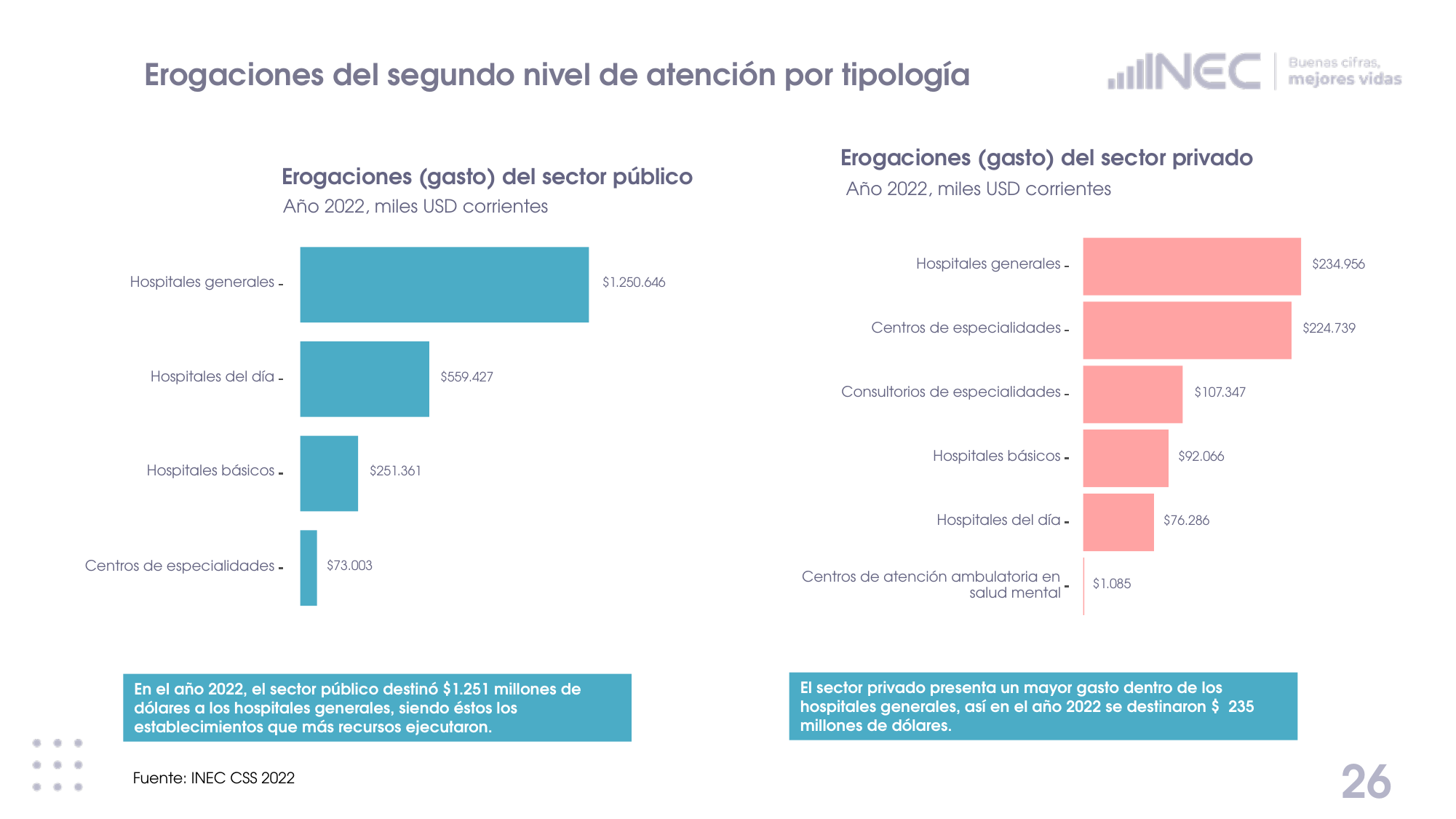

# Erogaciones del segundo nivel de atención por tipología

Erogaciones (gasto) del sector privado

Año 2022, miles USD corrientes

Hospitales generales
$234.956

Centros de especialidades
$224.739

Consultorios de especialidades
$107.347

Hospitales básicos
$92.066

Hospitales del día
$76.286

Centros de atención ambulatoria en
$1.085

salud mental

Erogaciones (gasto) del sector público
Año 2022, miles USD corrientes

Hospitales generales
$1.250.646

Hospitales del día
$559.427

Hospitales básicos
$251.361

Centros de especialidades
$73.003

El sector privado presenta un mayor gasto dentro de los hospitales generales, así en el año 2022 se destinaron $  235 millones de dólares.
En el año 2022, el sector público destinó $1.251 millones de dólares a los hospitales generales, siendo éstos los establecimientos que más recursos ejecutaron.
26
Fuente: INEC CSS 2022